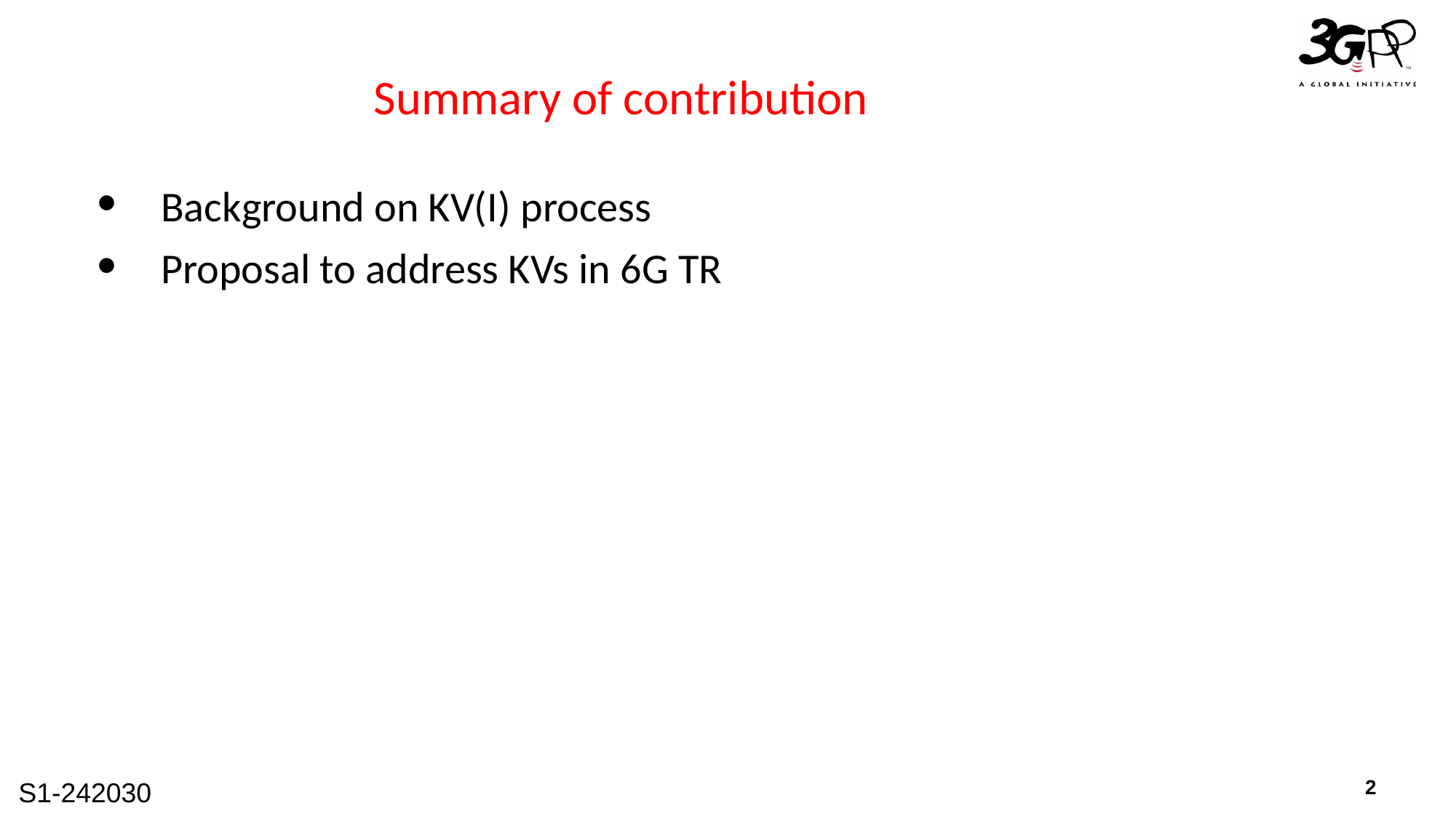

# Summary of contribution
Background on KV(I) process
Proposal to address KVs in 6G TR